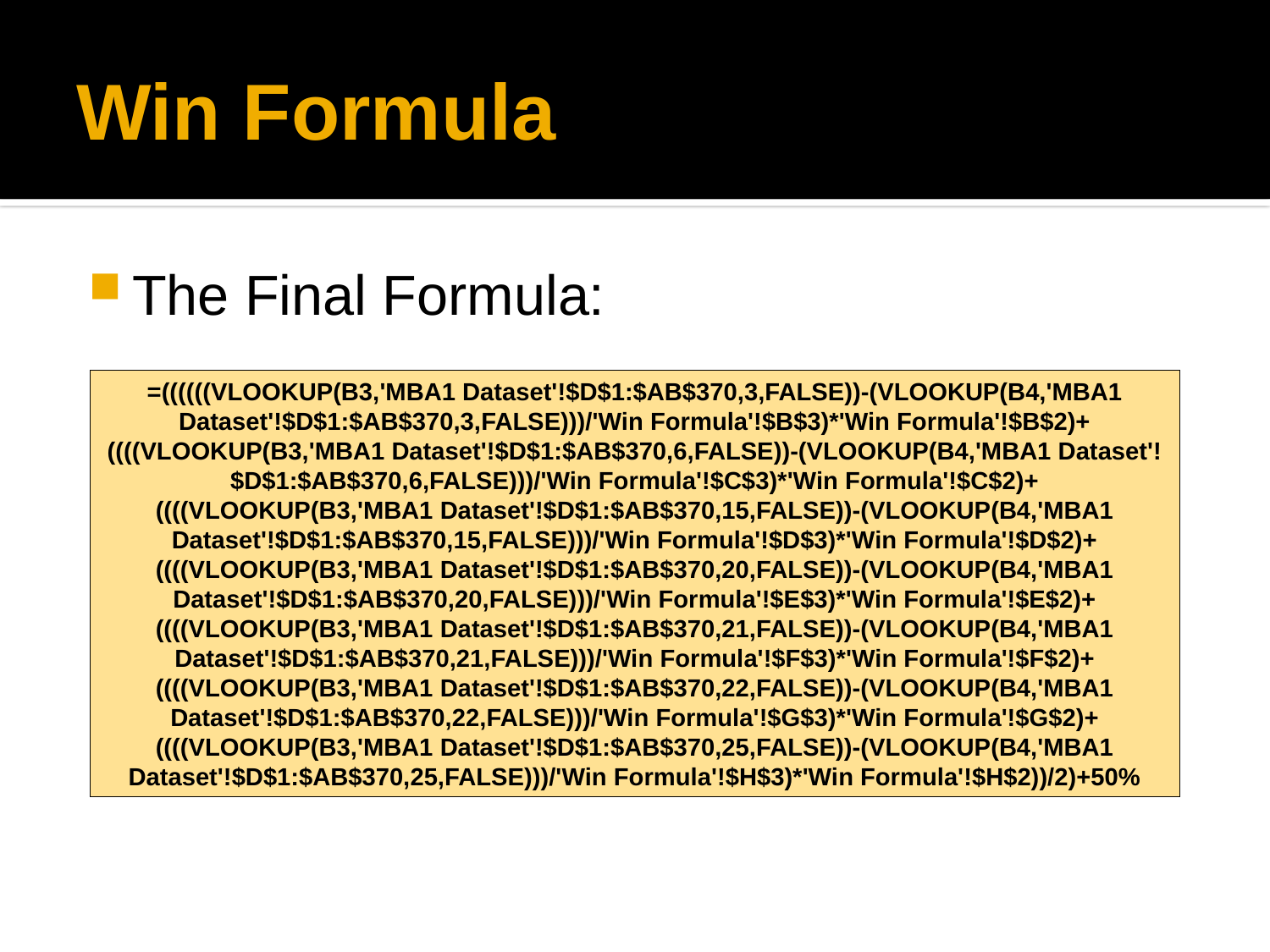

# Win Formula
The Final Formula:
=((((((VLOOKUP(B3,'MBA1 Dataset'!$D$1:$AB$370,3,FALSE))-(VLOOKUP(B4,'MBA1 Dataset'!$D$1:$AB$370,3,FALSE)))/'Win Formula'!$B$3)*'Win Formula'!$B$2)+((((VLOOKUP(B3,'MBA1 Dataset'!$D$1:$AB$370,6,FALSE))-(VLOOKUP(B4,'MBA1 Dataset'!$D$1:$AB$370,6,FALSE)))/'Win Formula'!$C$3)*'Win Formula'!$C$2)+((((VLOOKUP(B3,'MBA1 Dataset'!$D$1:$AB$370,15,FALSE))-(VLOOKUP(B4,'MBA1 Dataset'!$D$1:$AB$370,15,FALSE)))/'Win Formula'!$D$3)*'Win Formula'!$D$2)+((((VLOOKUP(B3,'MBA1 Dataset'!$D$1:$AB$370,20,FALSE))-(VLOOKUP(B4,'MBA1 Dataset'!$D$1:$AB$370,20,FALSE)))/'Win Formula'!$E$3)*'Win Formula'!$E$2)+((((VLOOKUP(B3,'MBA1 Dataset'!$D$1:$AB$370,21,FALSE))-(VLOOKUP(B4,'MBA1 Dataset'!$D$1:$AB$370,21,FALSE)))/'Win Formula'!$F$3)*'Win Formula'!$F$2)+((((VLOOKUP(B3,'MBA1 Dataset'!$D$1:$AB$370,22,FALSE))-(VLOOKUP(B4,'MBA1 Dataset'!$D$1:$AB$370,22,FALSE)))/'Win Formula'!$G$3)*'Win Formula'!$G$2)+((((VLOOKUP(B3,'MBA1 Dataset'!$D$1:$AB$370,25,FALSE))-(VLOOKUP(B4,'MBA1 Dataset'!$D$1:$AB$370,25,FALSE)))/'Win Formula'!$H$3)*'Win Formula'!$H$2))/2)+50%